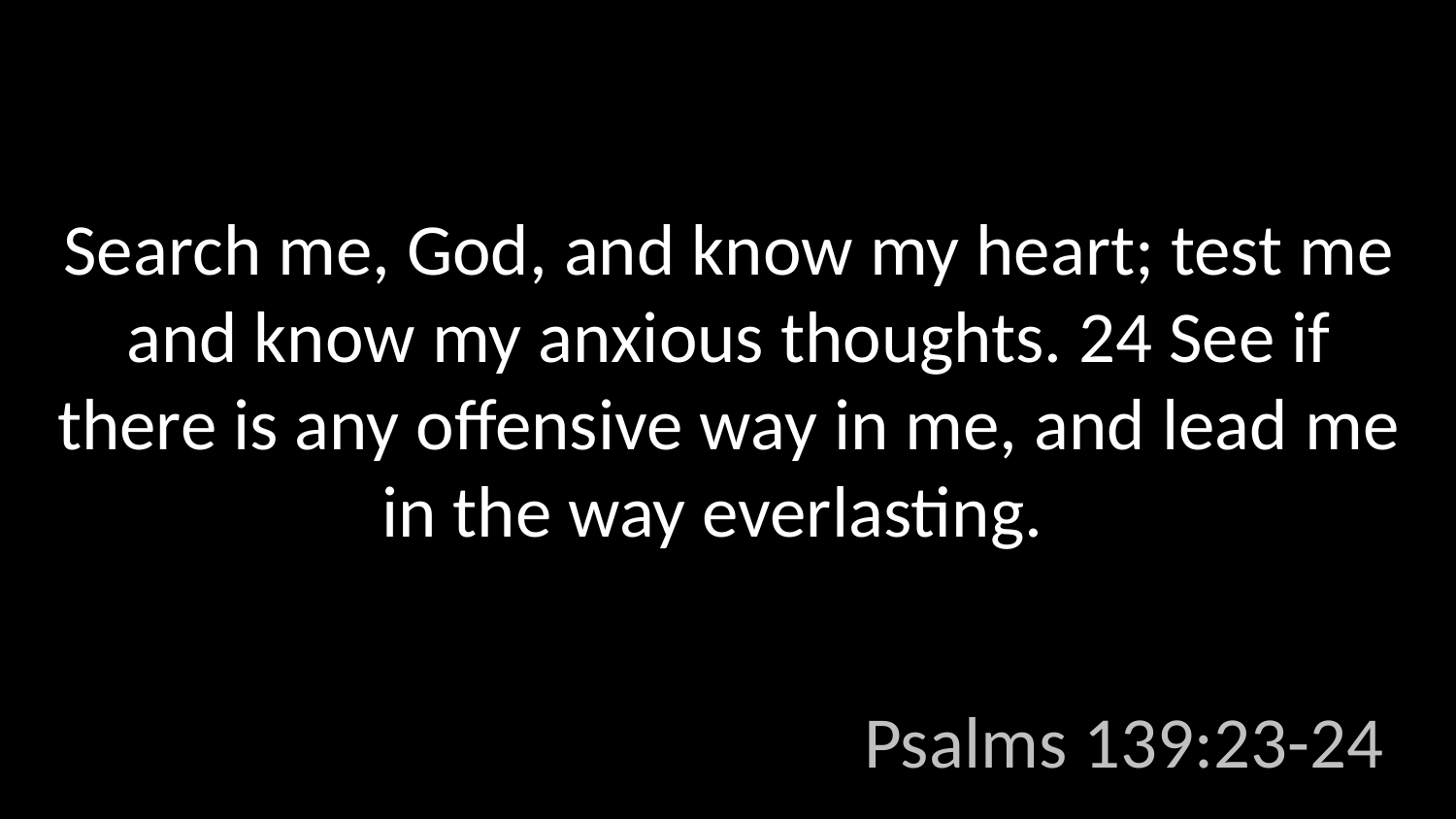

Search me, God, and know my heart; test me and know my anxious thoughts. 24 See if there is any offensive way in me, and lead me in the way everlasting.
Psalms 139:23-24